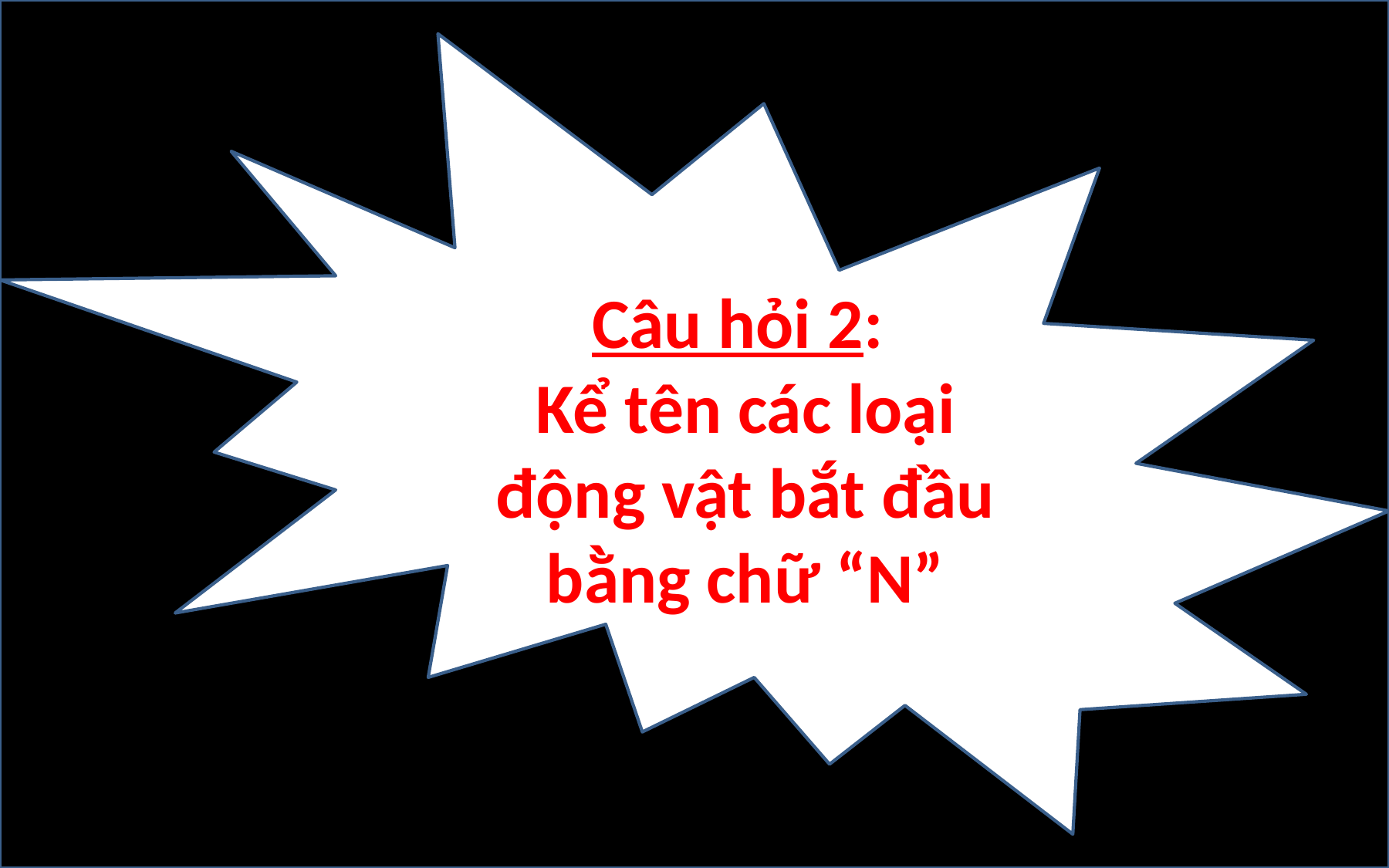

Câu hỏi 2:
Kể tên các loại động vật bắt đầu bằng chữ “N”